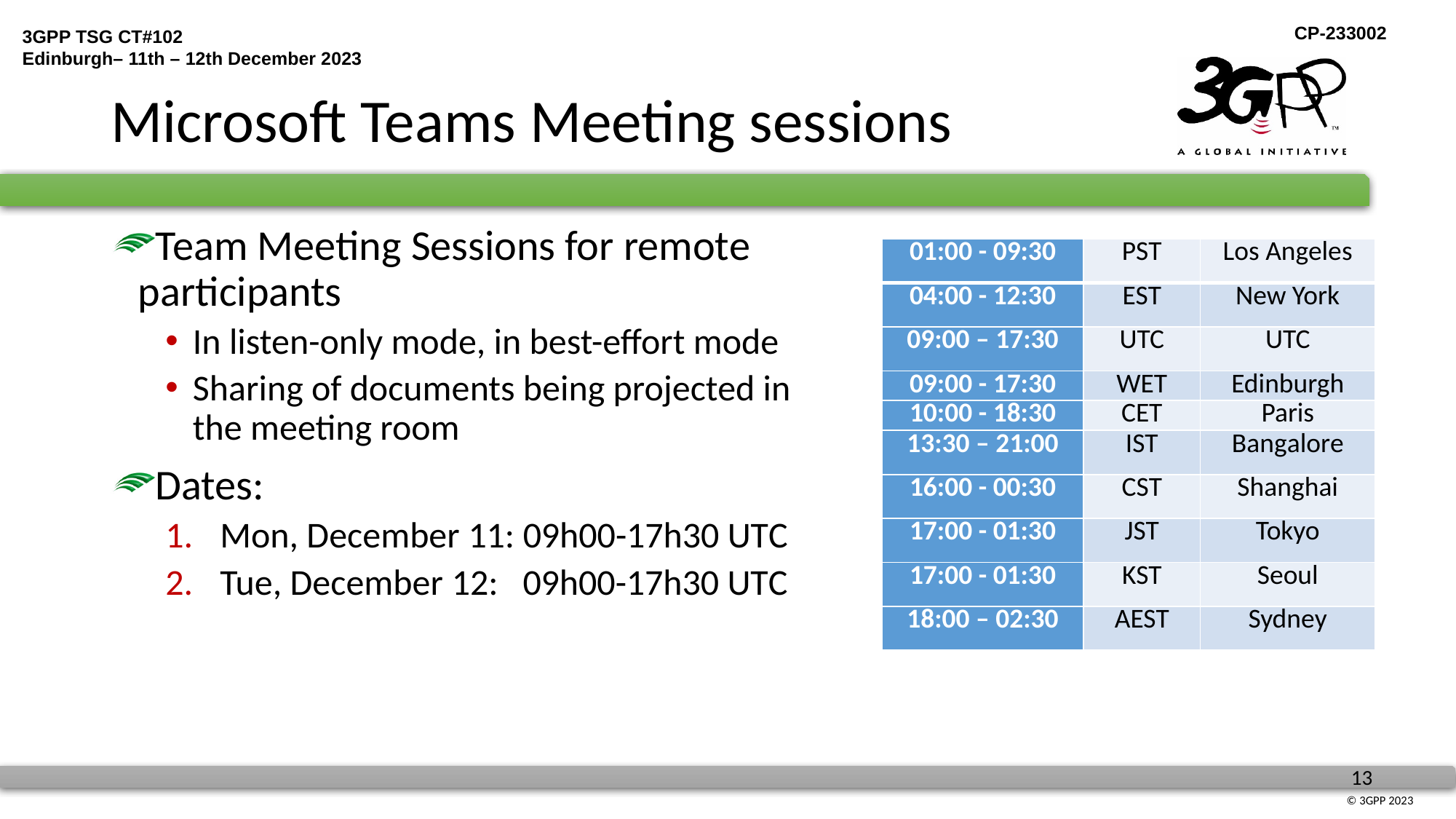

# Microsoft Teams Meeting sessions
Team Meeting Sessions for remote participants
In listen-only mode, in best-effort mode
Sharing of documents being projected in the meeting room
Dates:
Mon, December 11: 09h00-17h30 UTC
Tue, December 12:   09h00-17h30 UTC
| 01:00 - 09:30 | PST | Los Angeles |
| --- | --- | --- |
| 04:00 - 12:30 | EST | New York |
| 09:00 – 17:30 | UTC | UTC |
| 09:00 - 17:30 | WET | Edinburgh |
| 10:00 - 18:30 | CET | Paris |
| 13:30 – 21:00 | IST | Bangalore |
| 16:00 - 00:30 | CST | Shanghai |
| 17:00 - 01:30 | JST | Tokyo |
| 17:00 - 01:30 | KST | Seoul |
| 18:00 – 02:30 | AEST | Sydney |